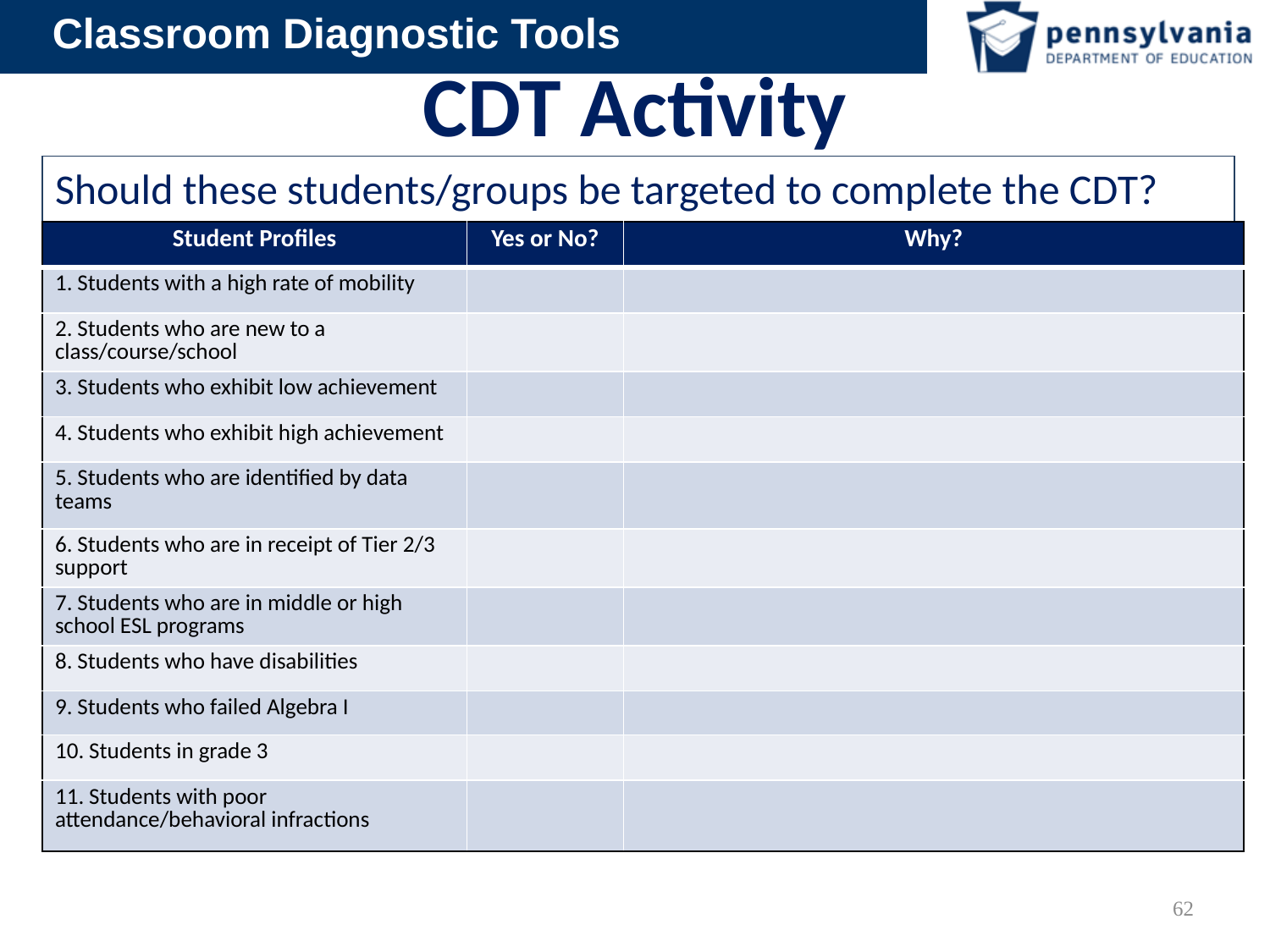

# CDT Activity
Should these students/groups be targeted to complete the CDT?

| Student Profiles | Yes or No? | Why? |
| --- | --- | --- |
| 1. Students with a high rate of mobility |  |  |
| 2. Students who are new to a class/course/school |  |  |
| 3. Students who exhibit low achievement |  |  |
| 4. Students who exhibit high achievement |  |  |
| 5. Students who are identified by data teams |  |  |
| 6. Students who are in receipt of Tier 2/3 support |  |  |
| 7. Students who are in middle or high school ESL programs |  |  |
| 8. Students who have disabilities |  |  |
| 9. Students who failed Algebra I |  |  |
| 10. Students in grade 3 |  |  |
| 11. Students with poor attendance/behavioral infractions |  |  |
62